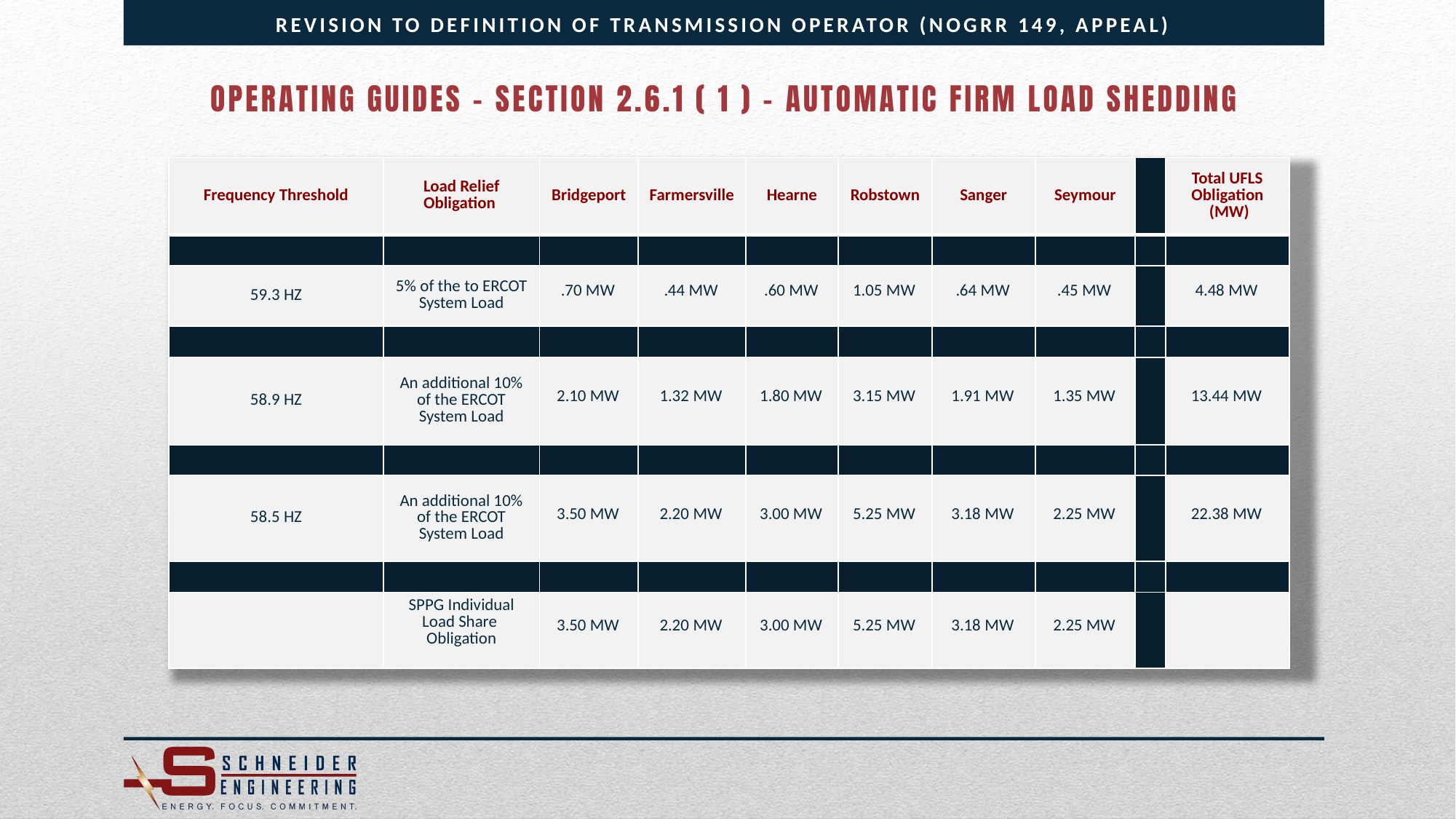

Revision to Definition of Transmission Operator (NOGRR 149, Appeal)
OPERATING GUIDES – SECTION 2.6.1 ( 1 ) – AUTOMATIC FIRM LOAD SHEDDING
| Frequency Threshold | Load Relief Obligation | Bridgeport | Farmersville | Hearne | Robstown | Sanger | Seymour |  | Total UFLS Obligation (MW) |
| --- | --- | --- | --- | --- | --- | --- | --- | --- | --- |
|  |  |  |  |  |  |  |  |  |  |
| 59.3 HZ | 5% of the to ERCOT System Load | .70 MW | .44 MW | .60 MW | 1.05 MW | .64 MW | .45 MW |  | 4.48 MW |
|  |  |  |  |  |  |  |  |  |  |
| 58.9 HZ | An additional 10% of the ERCOT System Load | 2.10 MW | 1.32 MW | 1.80 MW | 3.15 MW | 1.91 MW | 1.35 MW |  | 13.44 MW |
|  |  |  |  |  |  |  |  |  |  |
| 58.5 HZ | An additional 10% of the ERCOT System Load | 3.50 MW | 2.20 MW | 3.00 MW | 5.25 MW | 3.18 MW | 2.25 MW |  | 22.38 MW |
|  |  |  |  |  |  |  |  |  |  |
|  | SPPG Individual Load Share Obligation | 3.50 MW | 2.20 MW | 3.00 MW | 5.25 MW | 3.18 MW | 2.25 MW |  |  |